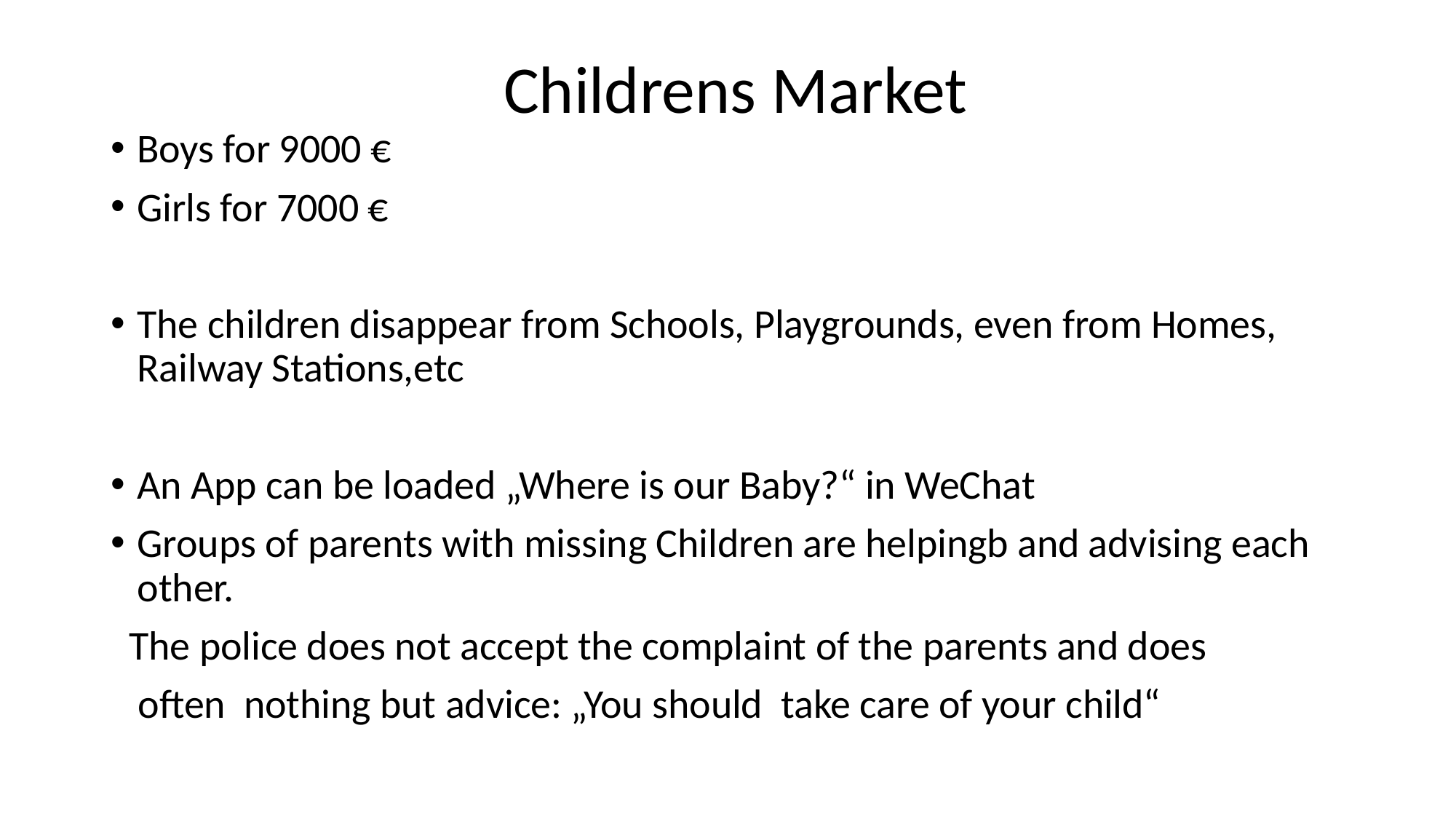

# Childrens Market
Boys for 9000 €
Girls for 7000 €

The children disappear from Schools, Playgrounds, even from Homes, Railway Stations,etc

An App can be loaded „Where is our Baby?“ in WeChat
Groups of parents with missing Children are helpingb and advising each other.
  The police does not accept the complaint of the parents and does
   often  nothing but advice: „You should  take care of your child“